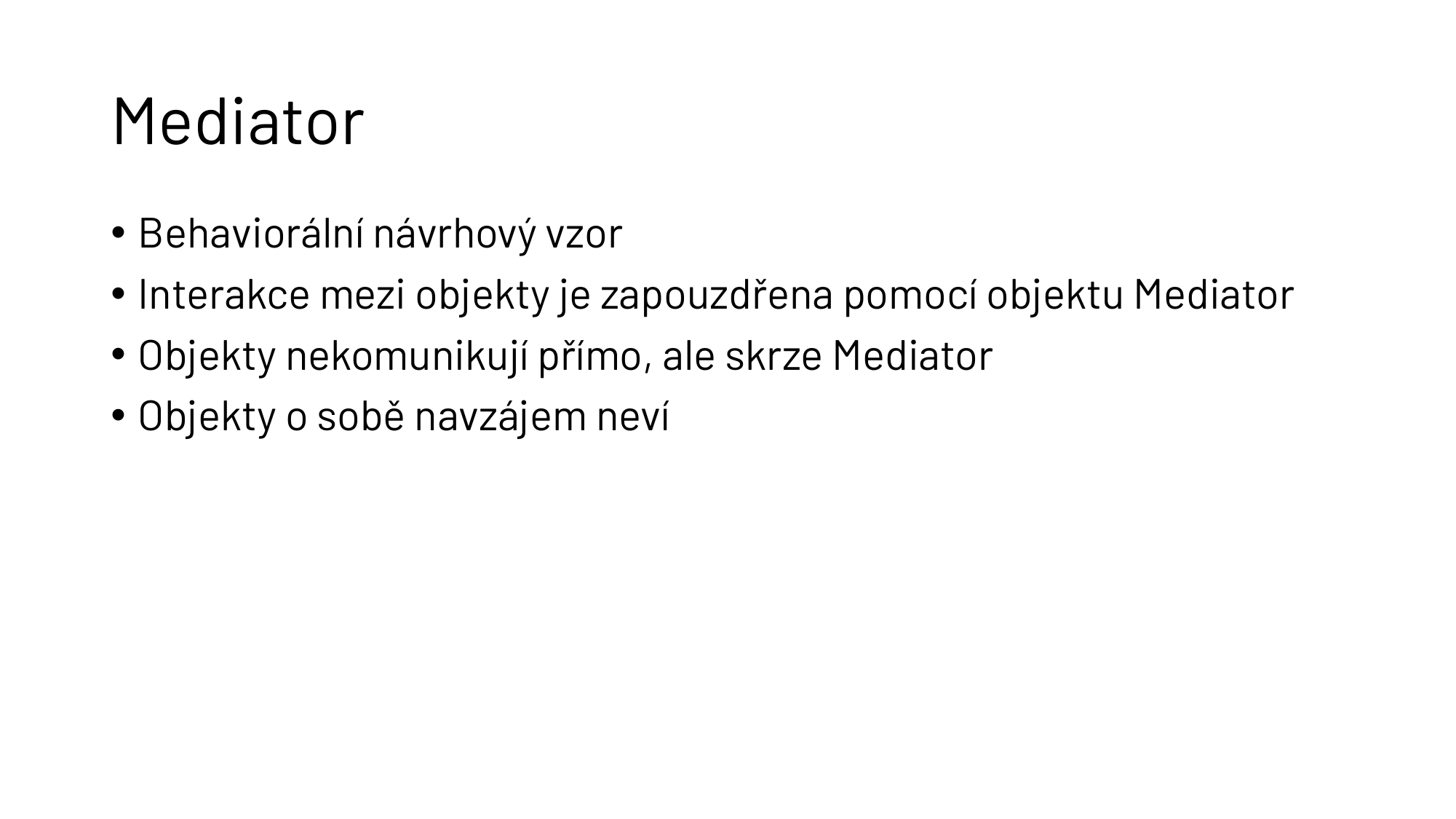

# Mediator
Behaviorální návrhový vzor
Interakce mezi objekty je zapouzdřena pomocí objektu Mediator
Objekty nekomunikují přímo, ale skrze Mediator
Objekty o sobě navzájem neví